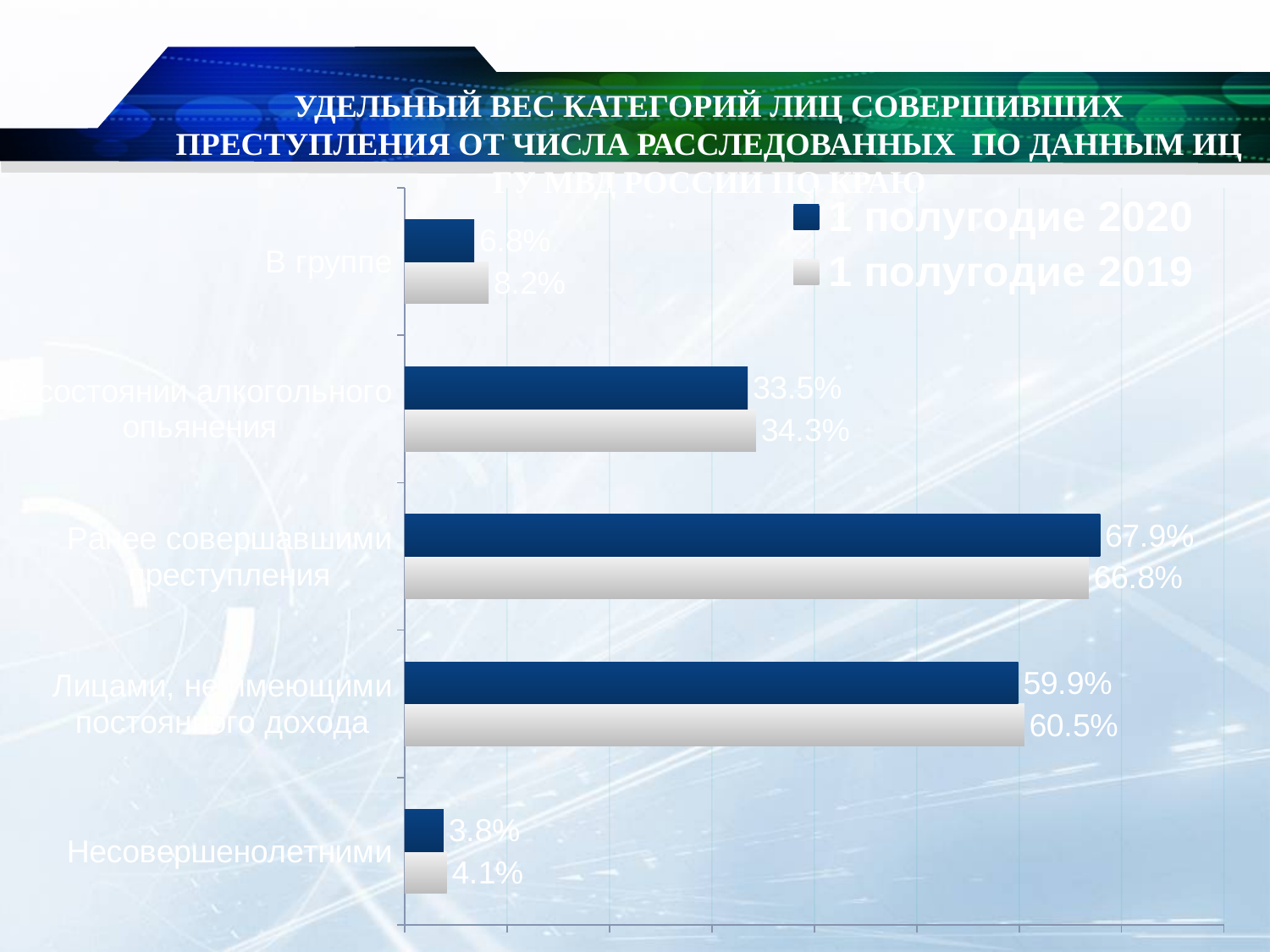

УДЕЛЬНЫЙ ВЕС КАТЕГОРИЙ ЛИЦ СОВЕРШИВШИХ ПРЕСТУПЛЕНИЯ ОТ ЧИСЛА РАССЛЕДОВАННЫХ  ПО ДАННЫМ ИЦ ГУ МВД РОССИИ ПО КРАЮ

### Chart

| Category | 1 полугодие 2019 | 1 полугодие 2020 |
|---|---|---|
| Несовершенолетними | 0.041 | 0.038 |
| Лицами, не имеющими постоянного дохода | 0.6050000000000001 | 0.599 |
| Ранее совершавшими преступления | 0.6680000000000001 | 0.6790000000000002 |
| В состоянии алкогольного опьянения | 0.3430000000000001 | 0.3350000000000001 |
| В группе | 0.082 | 0.06800000000000002 |